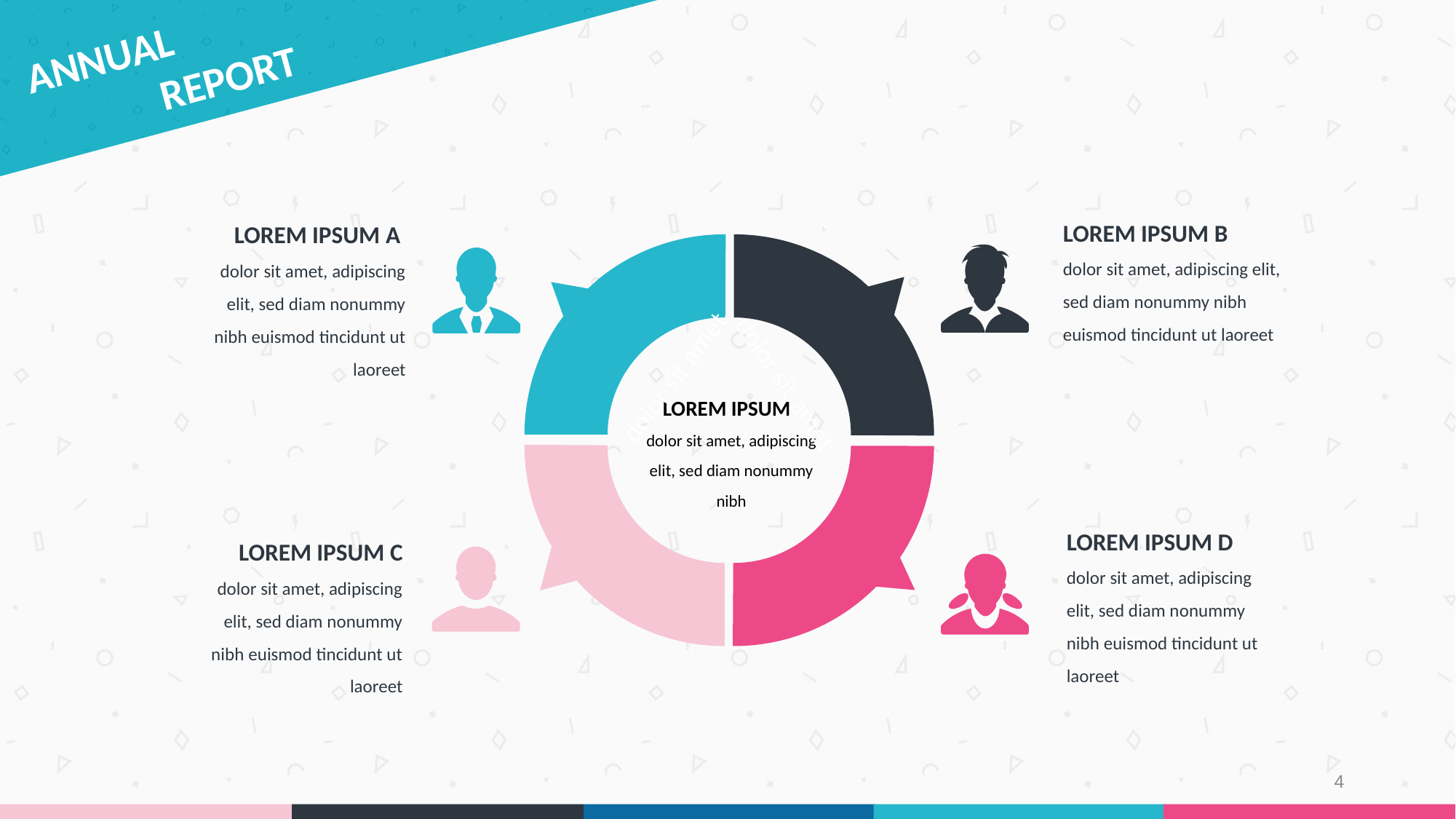

ANNUAL
             REPORT
LOREM IPSUM B
dolor sit amet, adipiscing elit, sed diam nonummy nibh euismod tincidunt ut laoreet
LOREM IPSUM A
dolor sit amet, adipiscing elit, sed diam nonummy nibh euismod tincidunt ut laoreet

dolor sit amet
dolor sit amet
LOREM IPSUM
dolor sit amet, adipiscing elit, sed diam nonummy nibh

LOREM IPSUM D
dolor sit amet, adipiscing elit, sed diam nonummy nibh euismod tincidunt ut laoreet
LOREM IPSUM C
dolor sit amet, adipiscing elit, sed diam nonummy nibh euismod tincidunt ut laoreet

4